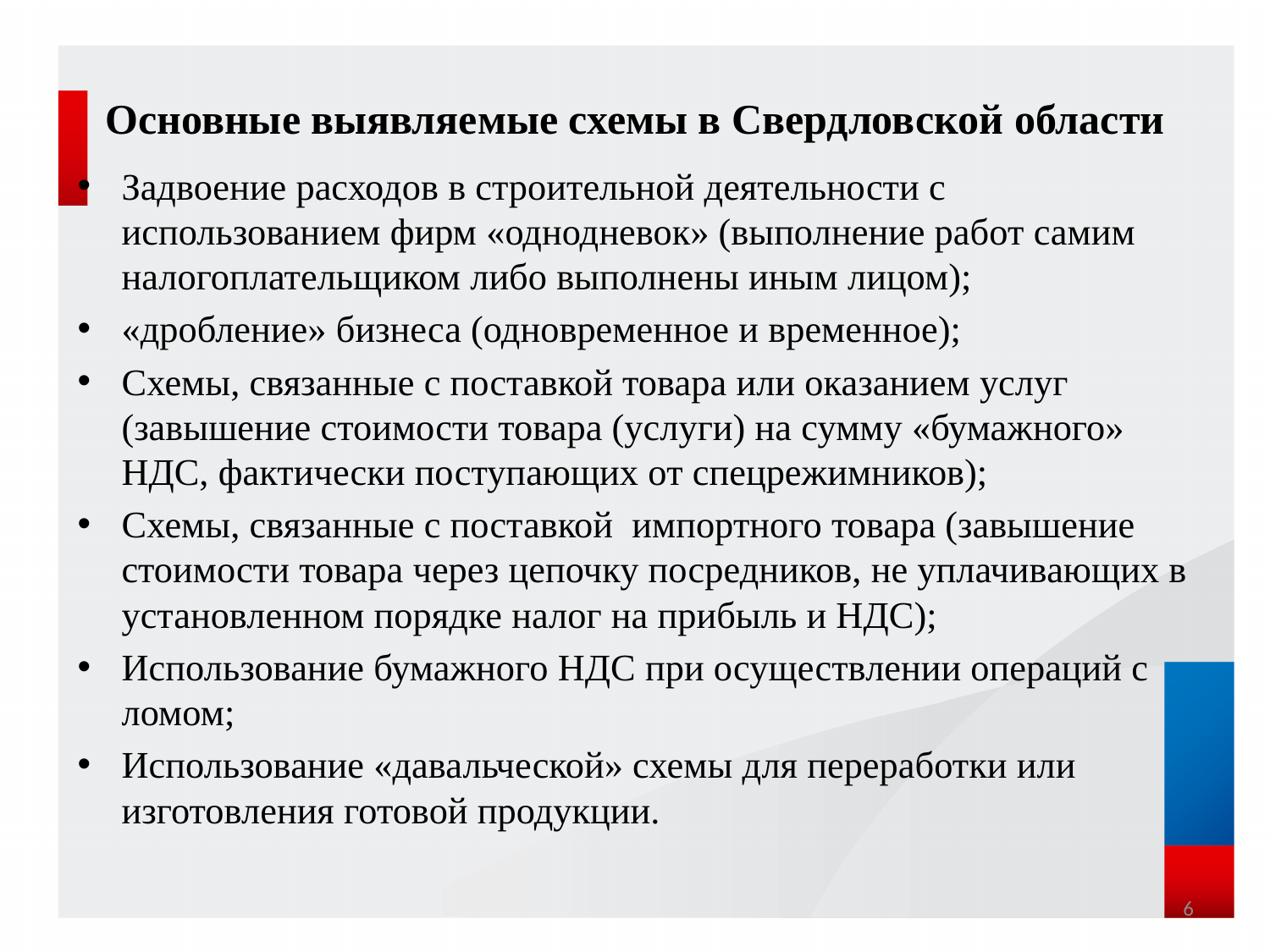

# Основные выявляемые схемы в Свердловской области
Задвоение расходов в строительной деятельности с использованием фирм «однодневок» (выполнение работ самим налогоплательщиком либо выполнены иным лицом);
«дробление» бизнеса (одновременное и временное);
Схемы, связанные с поставкой товара или оказанием услуг (завышение стоимости товара (услуги) на сумму «бумажного» НДС, фактически поступающих от спецрежимников);
Схемы, связанные с поставкой  импортного товара (завышение стоимости товара через цепочку посредников, не уплачивающих в установленном порядке налог на прибыль и НДС);
Использование бумажного НДС при осуществлении операций с ломом;
Использование «давальческой» схемы для переработки или изготовления готовой продукции.

6